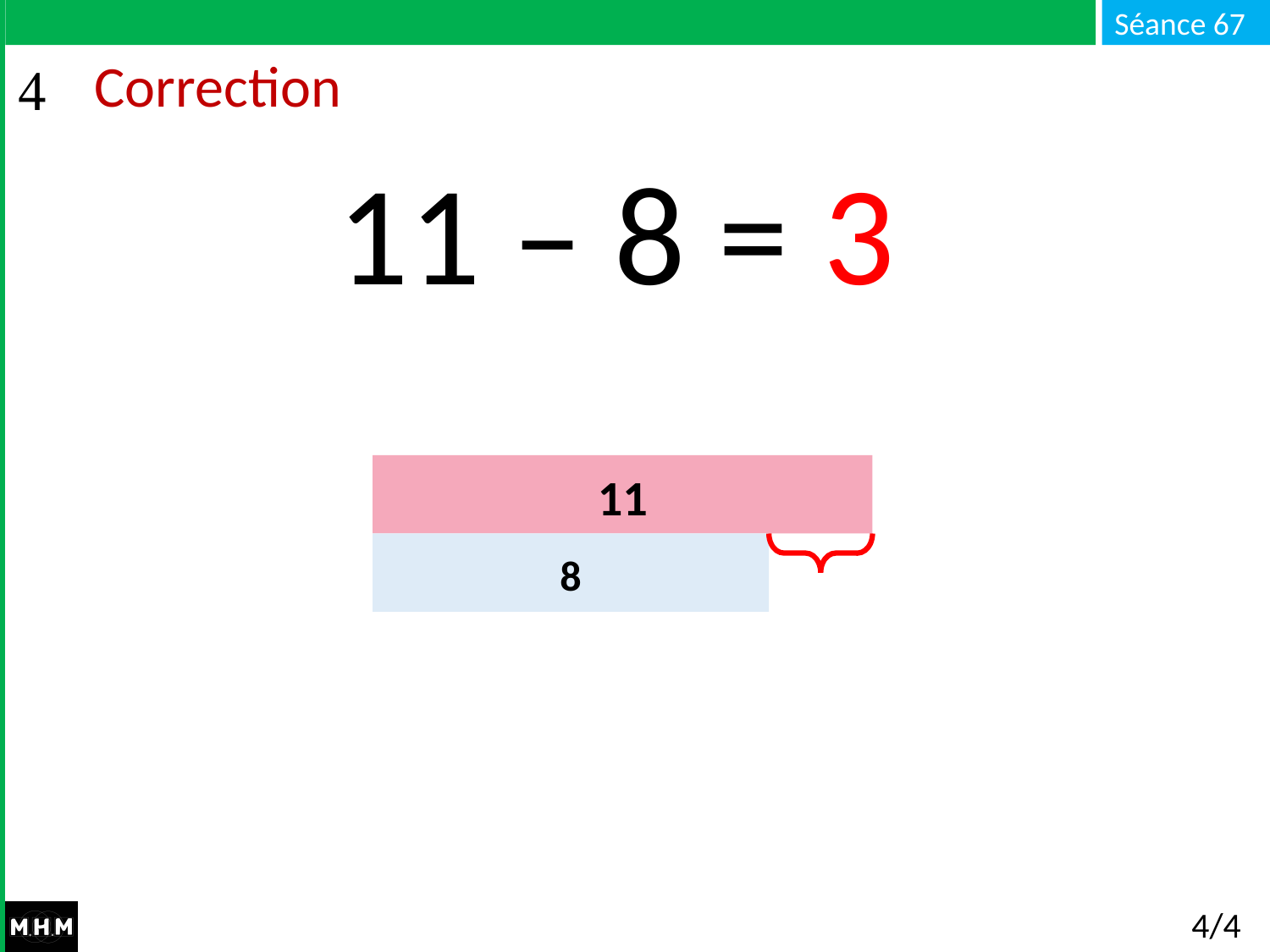

# Correction
11 – 8 = …
3
11

8
4/4